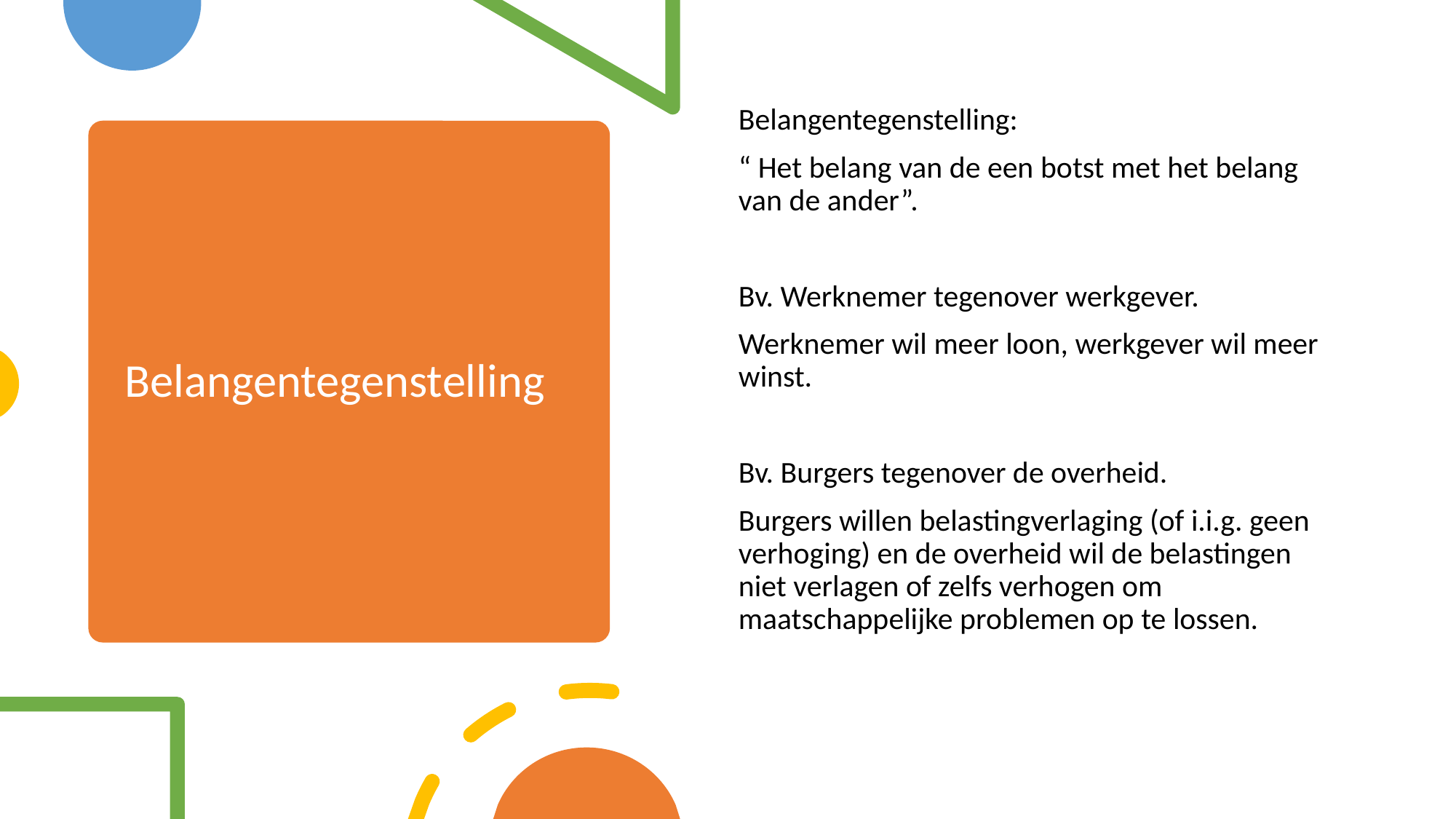

Belangentegenstelling:
“ Het belang van de een botst met het belang van de ander”.

Bv. Werknemer tegenover werkgever.
Werknemer wil meer loon, werkgever wil meer winst.

Bv. Burgers tegenover de overheid.
Burgers willen belastingverlaging (of i.i.g. geen verhoging) en de overheid wil de belastingen niet verlagen of zelfs verhogen om maatschappelijke problemen op te lossen.

# Belangentegenstelling